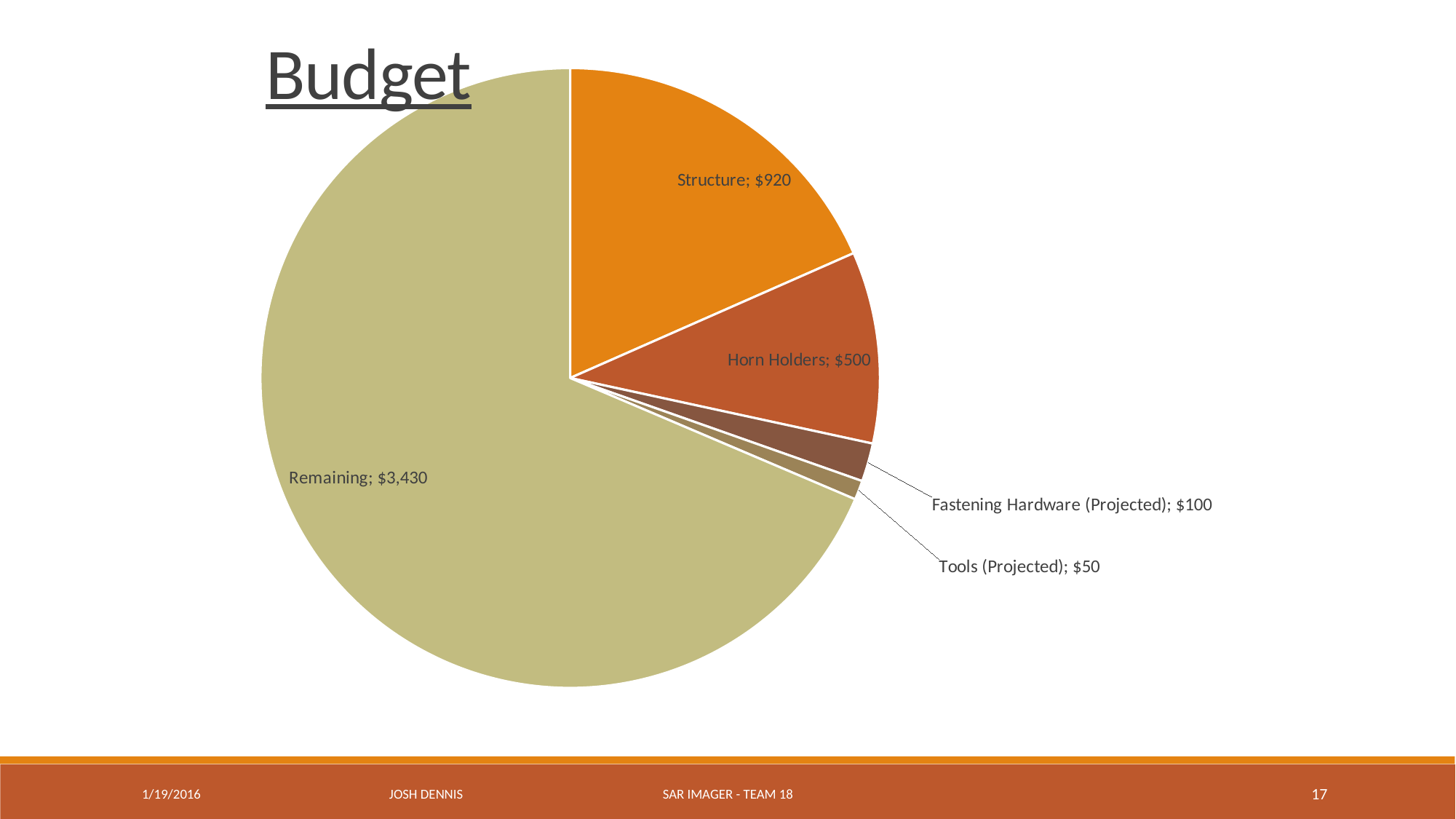

Budget

### Chart

| Category | Budget |
|---|---|
| Structure | 920.0 |
| Horn Holders | 500.0 |
| Fastening Hardware (Projected) | 100.0 |
| Tools (Projected) | 50.0 |
| Remaining | 3430.0 |
Josh Dennis
1/19/2016
SAR Imager - Team 18
17